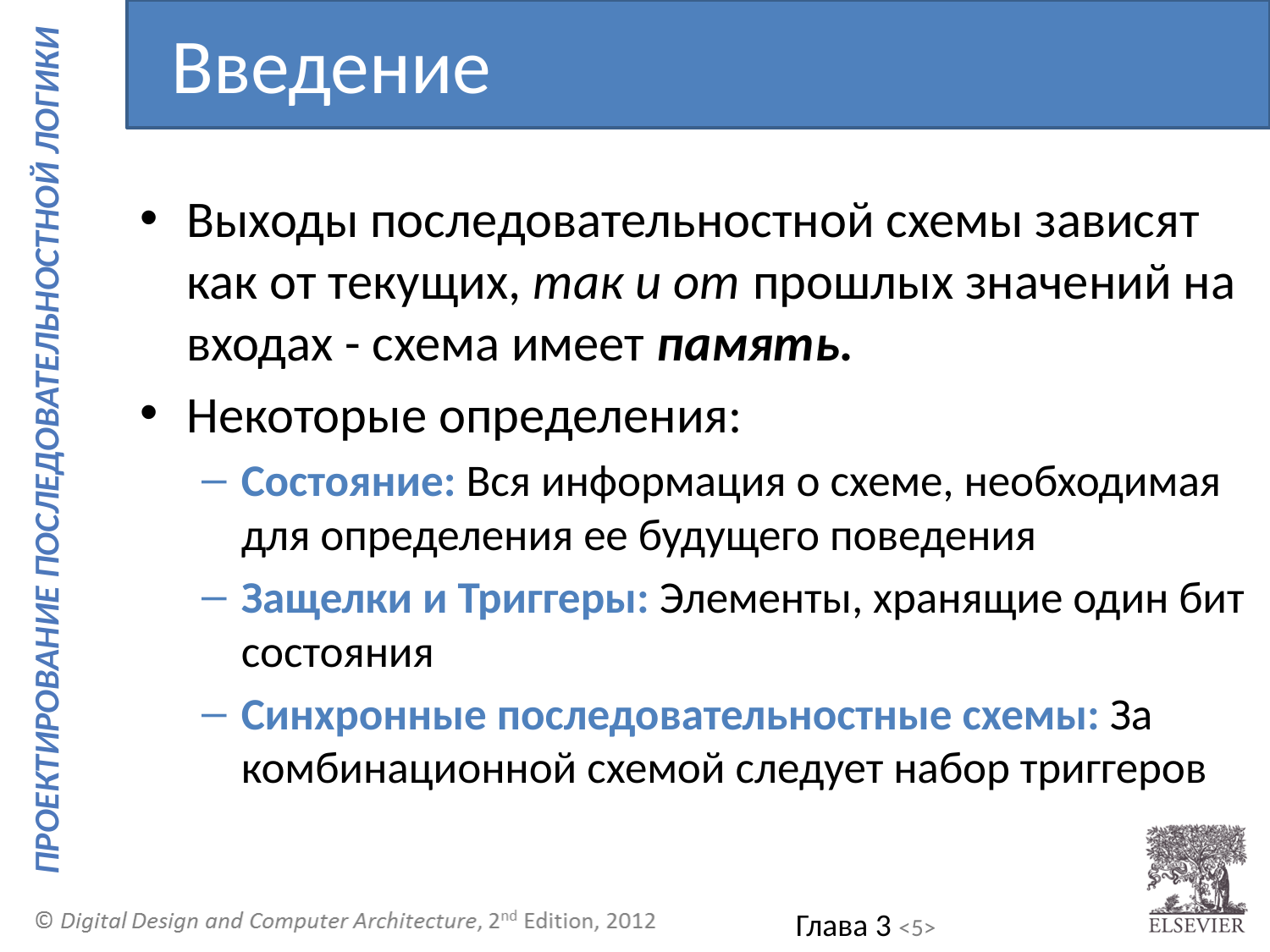

Введение
Выходы последовательностной схемы зависят как от текущих, так и от прошлых значений на входах - схема имеет память.
Некоторые определения:
Состояние: Вся информация о схеме, необходимая для определения ее будущего поведения
Защелки и Триггеры: Элементы, хранящие один бит состояния
Синхронные последовательностные схемы: За комбинационной схемой следует набор триггеров